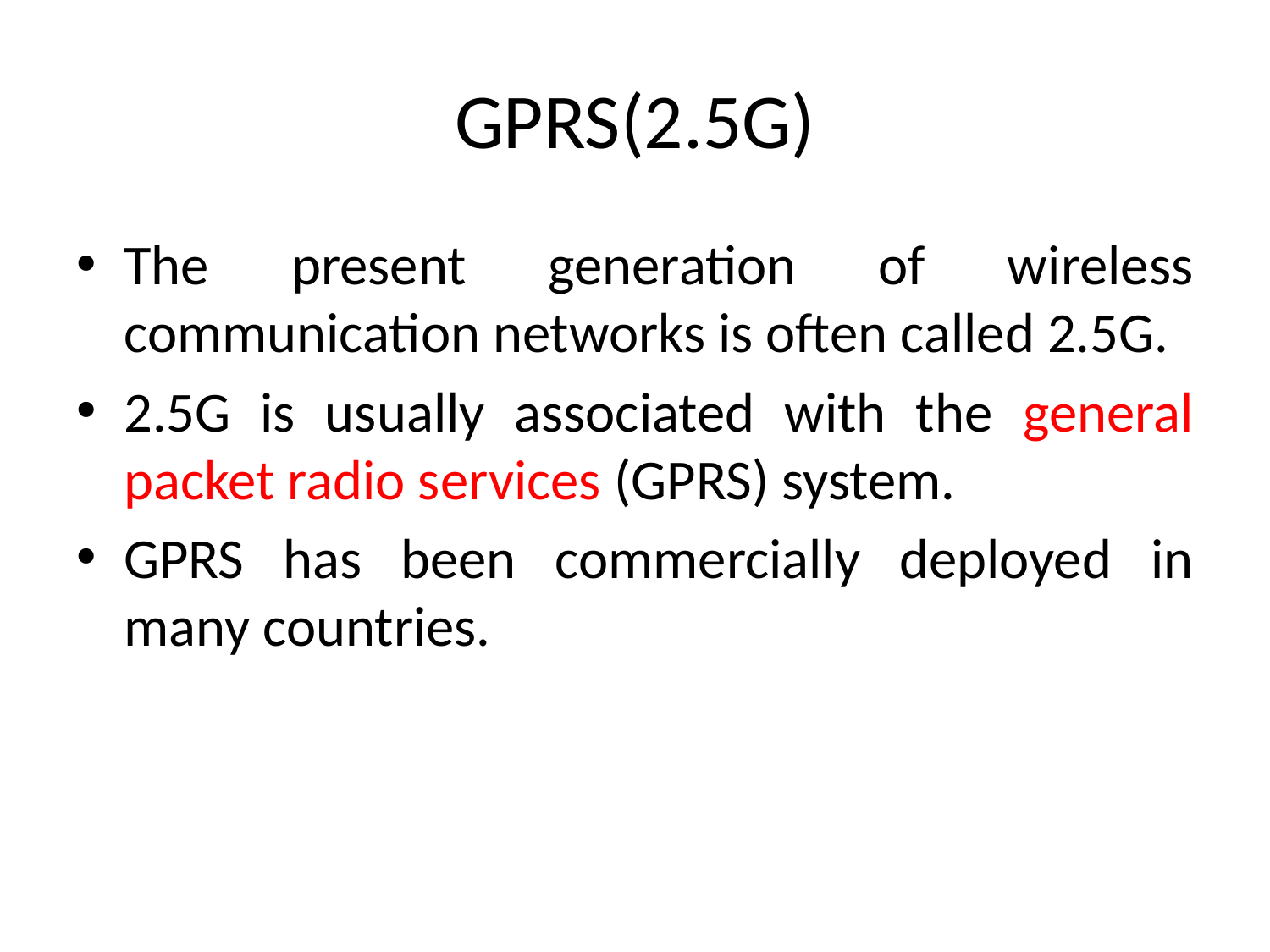

# GPRS(2.5G)
The present generation of wireless communication networks is often called 2.5G.
2.5G is usually associated with the general packet radio services (GPRS) system.
GPRS has been commercially deployed in many countries.